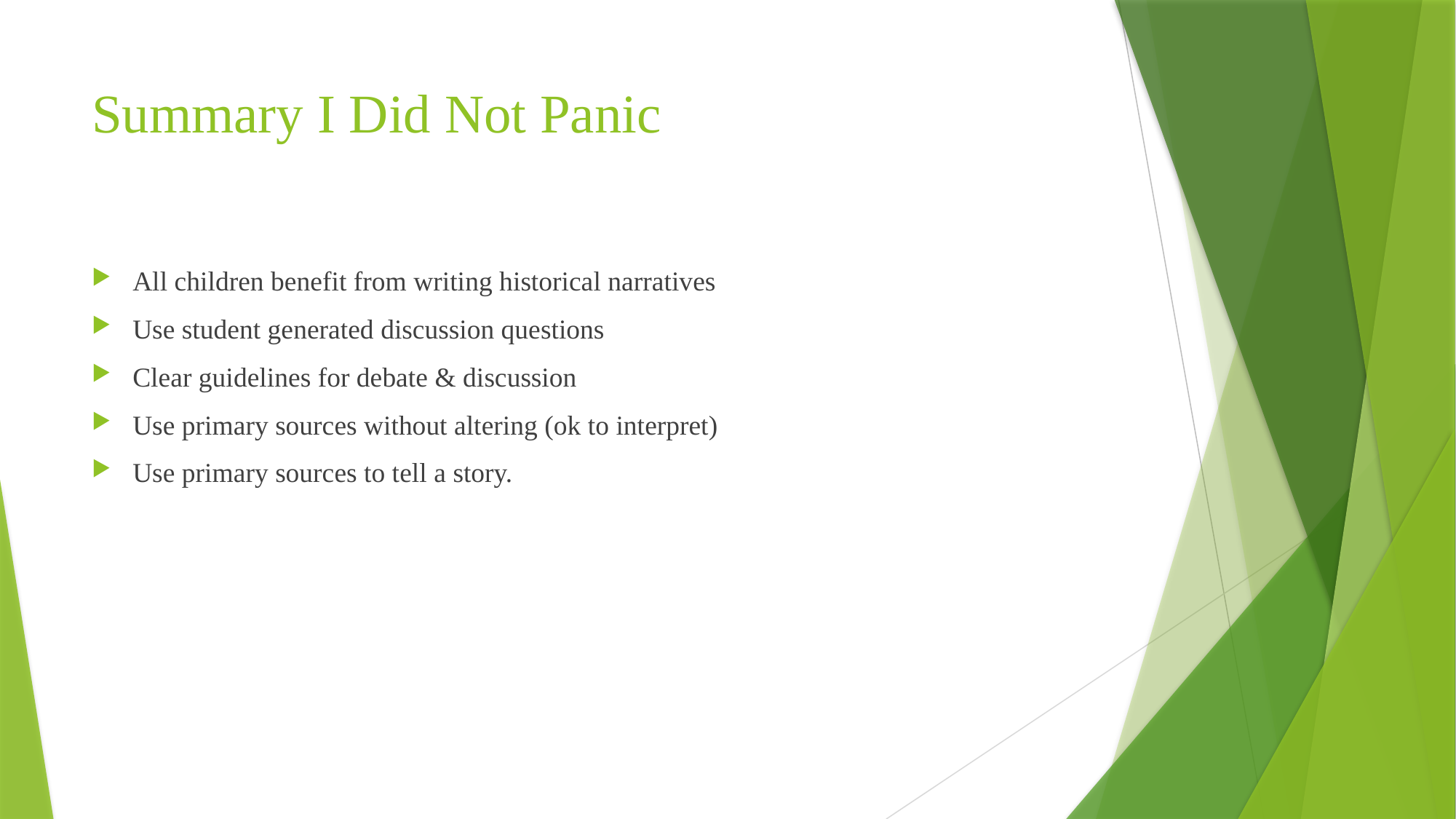

# Summary I Did Not Panic
All children benefit from writing historical narratives
Use student generated discussion questions
Clear guidelines for debate & discussion
Use primary sources without altering (ok to interpret)
Use primary sources to tell a story.